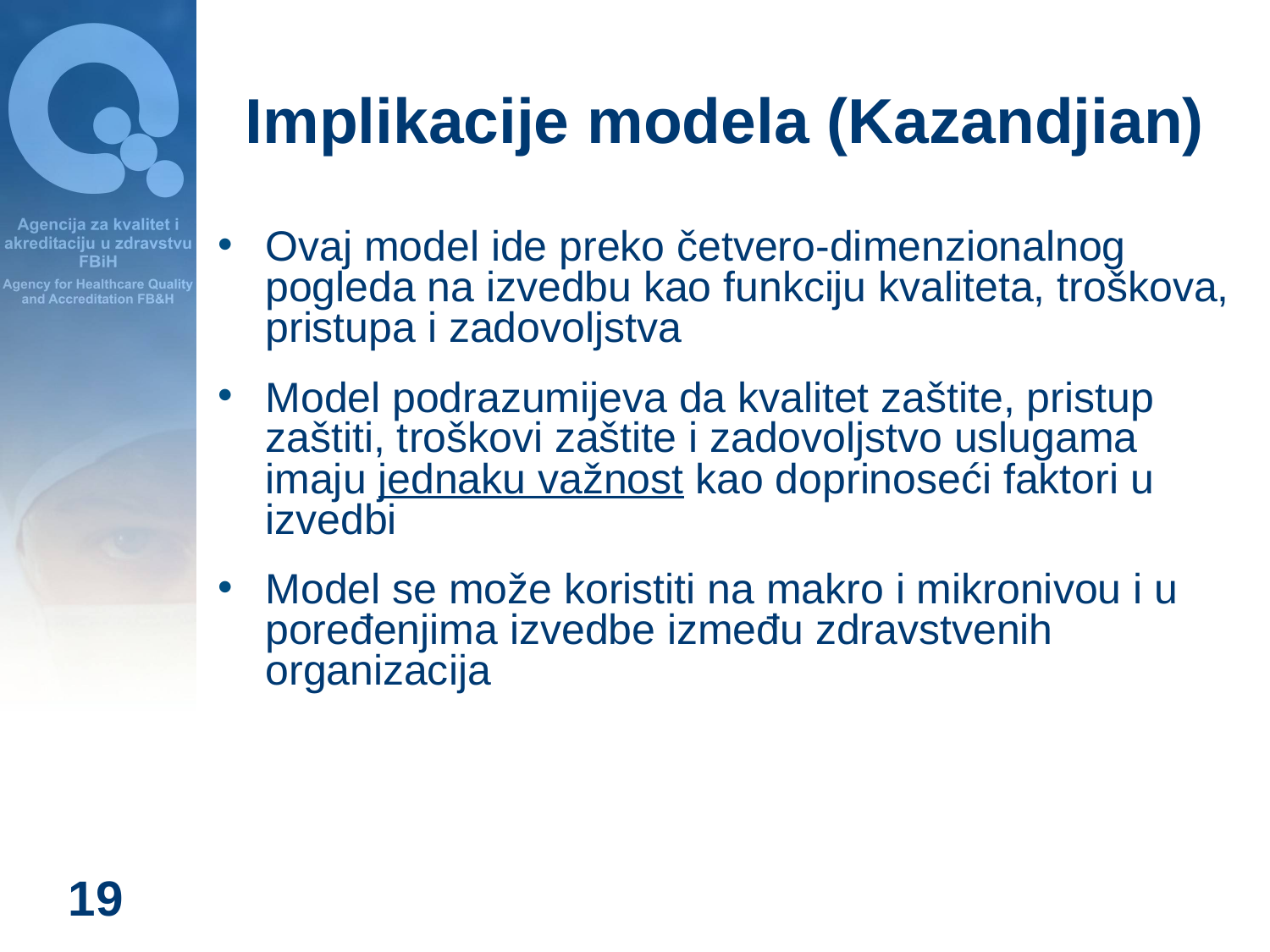

# Implikacije modela (Kazandjian)
Ovaj model ide preko četvero-dimenzionalnog pogleda na izvedbu kao funkciju kvaliteta, troškova, pristupa i zadovoljstva
Model podrazumijeva da kvalitet zaštite, pristup zaštiti, troškovi zaštite i zadovoljstvo uslugama imaju jednaku važnost kao doprinoseći faktori u izvedbi
Model se može koristiti na makro i mikronivou i u poređenjima izvedbe između zdravstvenih organizacija
19